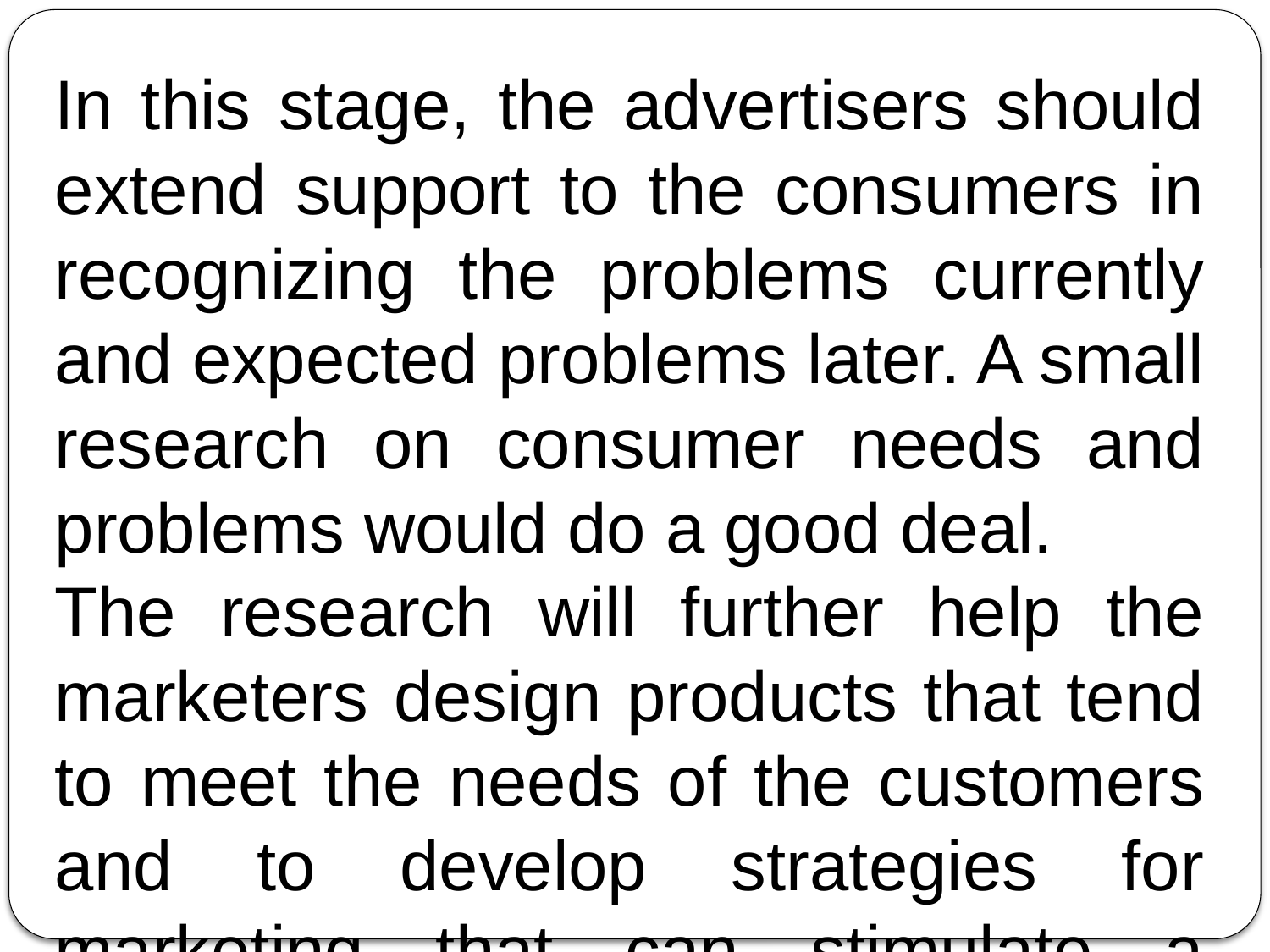

In this stage, the advertisers should extend support to the consumers in recognizing the problems currently and expected problems later. A small research on consumer needs and problems would do a good deal.
The research will further help the marketers design products that tend to meet the needs of the customers and to develop strategies for marketing that can stimulate a buying interest.